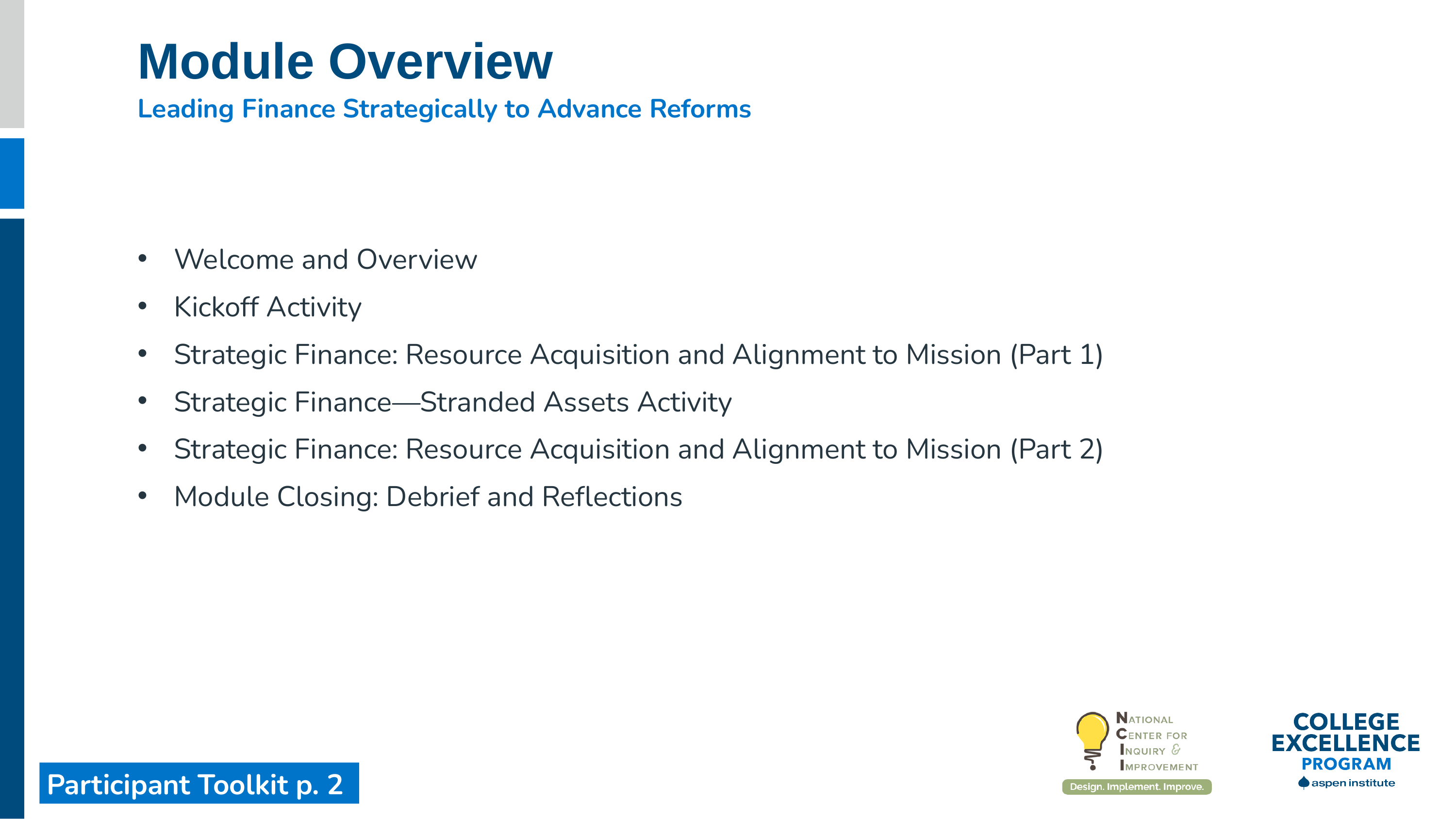

Module Overview
Leading Finance Strategically to Advance Reforms
Welcome and Overview
Kickoff Activity
Strategic Finance: Resource Acquisition and Alignment to Mission (Part 1)
Strategic Finance—Stranded Assets Activity
Strategic Finance: Resource Acquisition and Alignment to Mission (Part 2)
Module Closing: Debrief and Reflections

Participant Toolkit p. 2